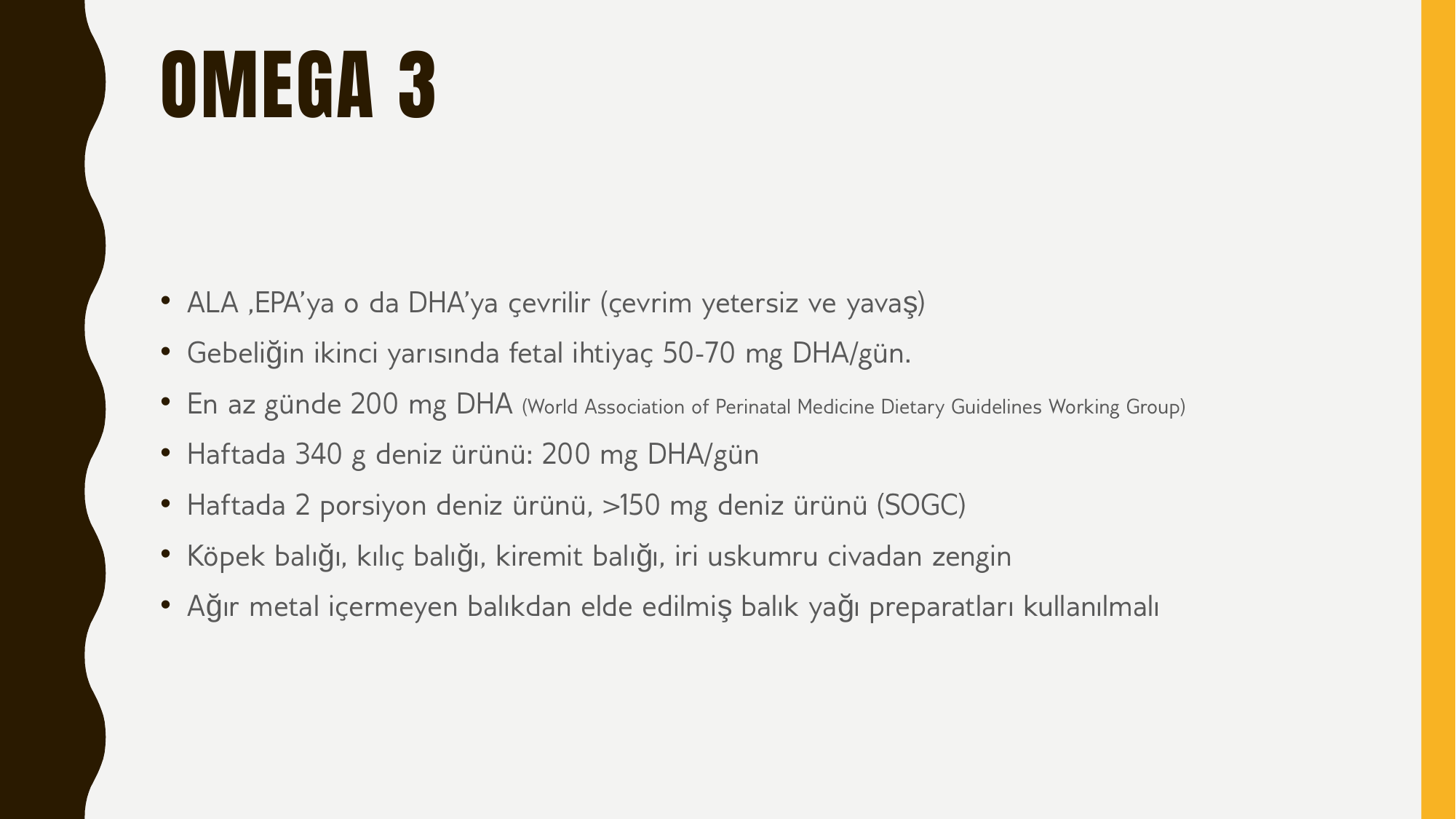

# Omega 3
ALA ,EPA’ya o da DHA’ya çevrilir (çevrim yetersiz ve yavaş)
Gebeliğin ikinci yarısında fetal ihtiyaç 50-70 mg DHA/gün.
En az günde 200 mg DHA (World Association of Perinatal Medicine Dietary Guidelines Working Group)
Haftada 340 g deniz ürünü: 200 mg DHA/gün
Haftada 2 porsiyon deniz ürünü, >150 mg deniz ürünü (SOGC)
Köpek balığı, kılıç balığı, kiremit balığı, iri uskumru civadan zengin
Ağır metal içermeyen balıkdan elde edilmiş balık yağı preparatları kullanılmalı